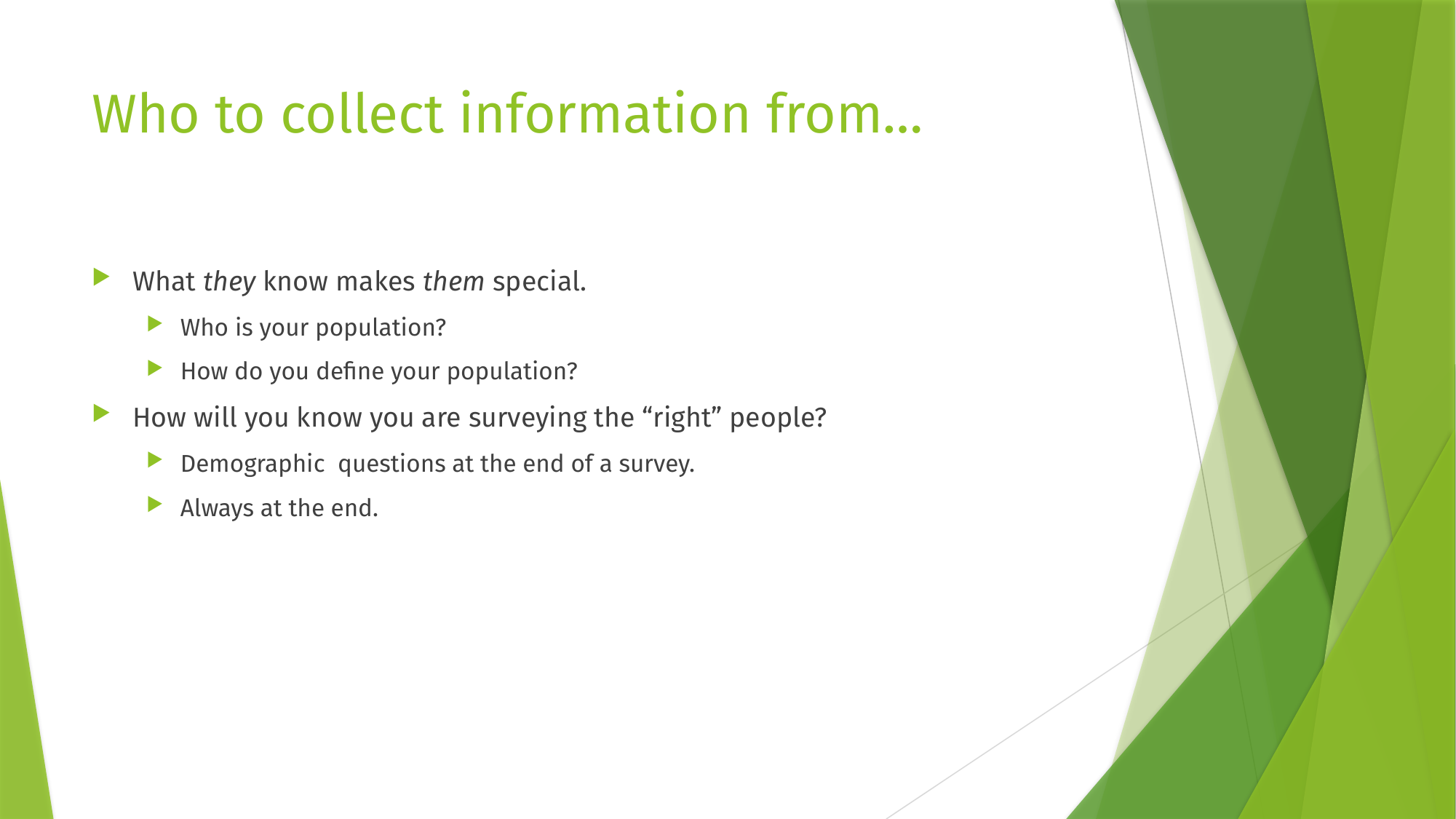

# Who to collect information from…
What they know makes them special.
Who is your population?
How do you define your population?
How will you know you are surveying the “right” people?
Demographic  questions at the end of a survey.
Always at the end.